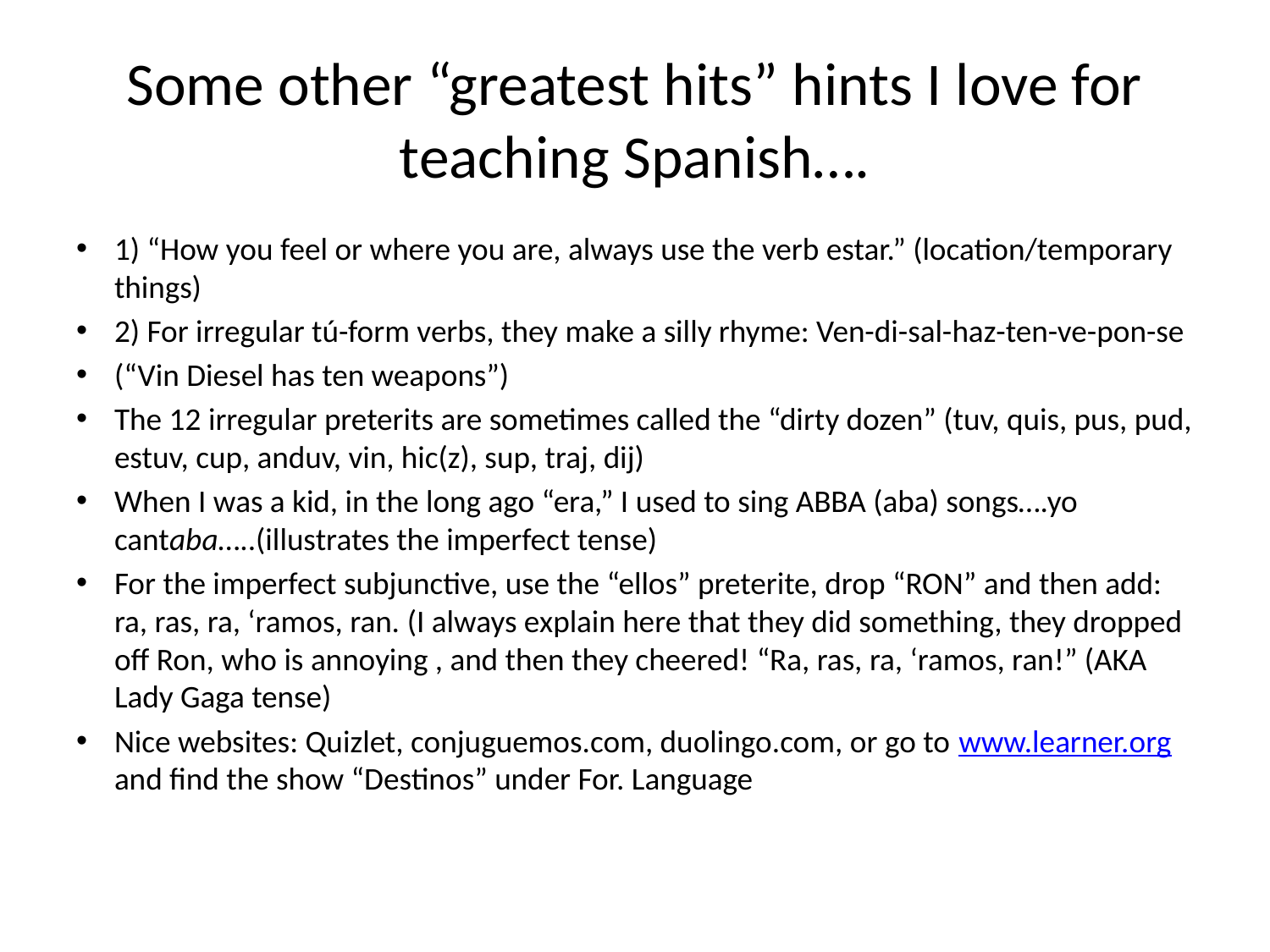

# Some other “greatest hits” hints I love for teaching Spanish….
1) “How you feel or where you are, always use the verb estar.” (location/temporary things)
2) For irregular tú-form verbs, they make a silly rhyme: Ven-di-sal-haz-ten-ve-pon-se
(“Vin Diesel has ten weapons”)
The 12 irregular preterits are sometimes called the “dirty dozen” (tuv, quis, pus, pud, estuv, cup, anduv, vin, hic(z), sup, traj, dij)
When I was a kid, in the long ago “era,” I used to sing ABBA (aba) songs….yo cantaba…..(illustrates the imperfect tense)
For the imperfect subjunctive, use the “ellos” preterite, drop “RON” and then add: ra, ras, ra, ‘ramos, ran. (I always explain here that they did something, they dropped off Ron, who is annoying , and then they cheered! “Ra, ras, ra, ‘ramos, ran!” (AKA Lady Gaga tense)
Nice websites: Quizlet, conjuguemos.com, duolingo.com, or go to www.learner.org and find the show “Destinos” under For. Language